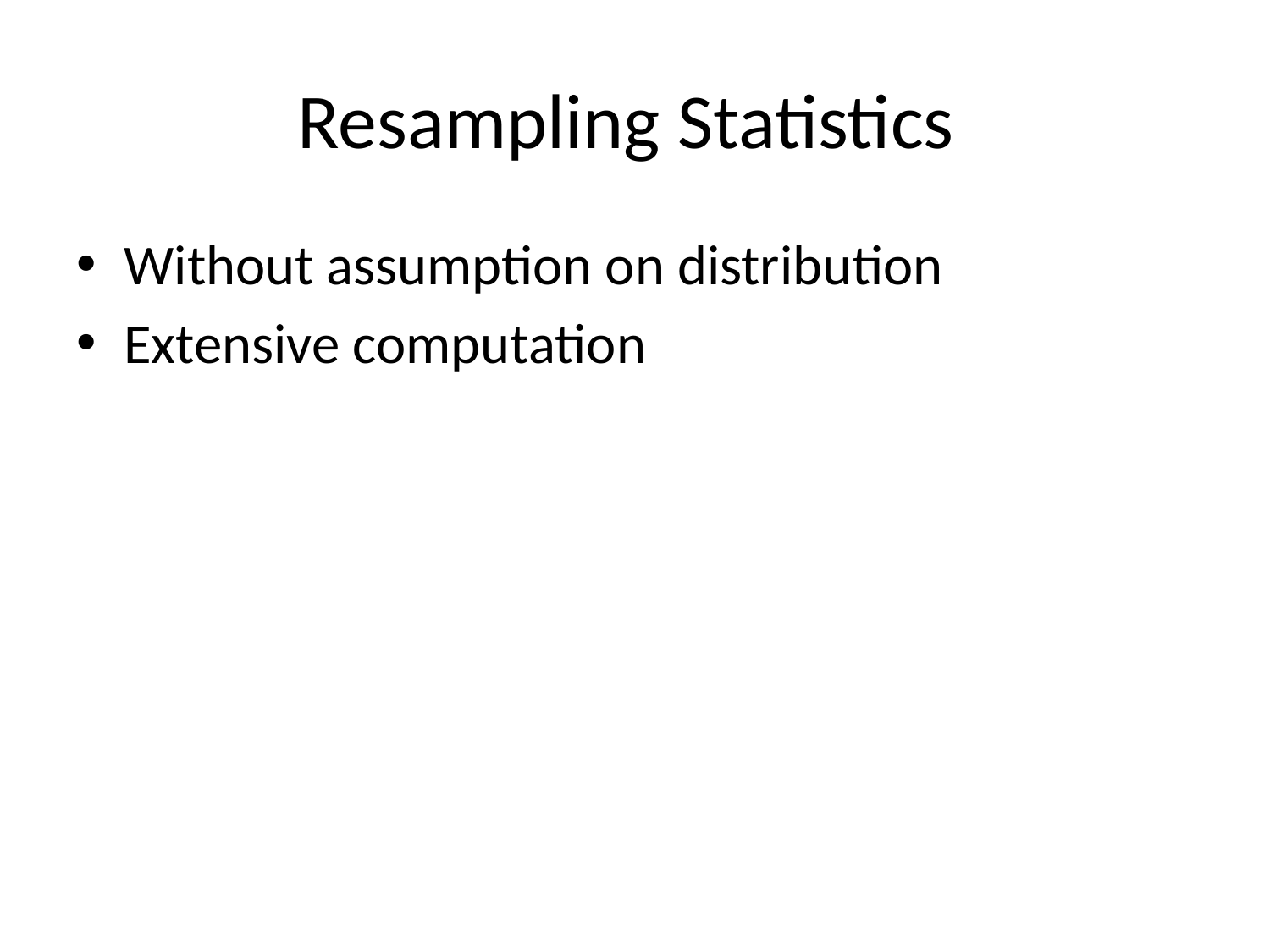

# Resampling Statistics
Without assumption on distribution
Extensive computation